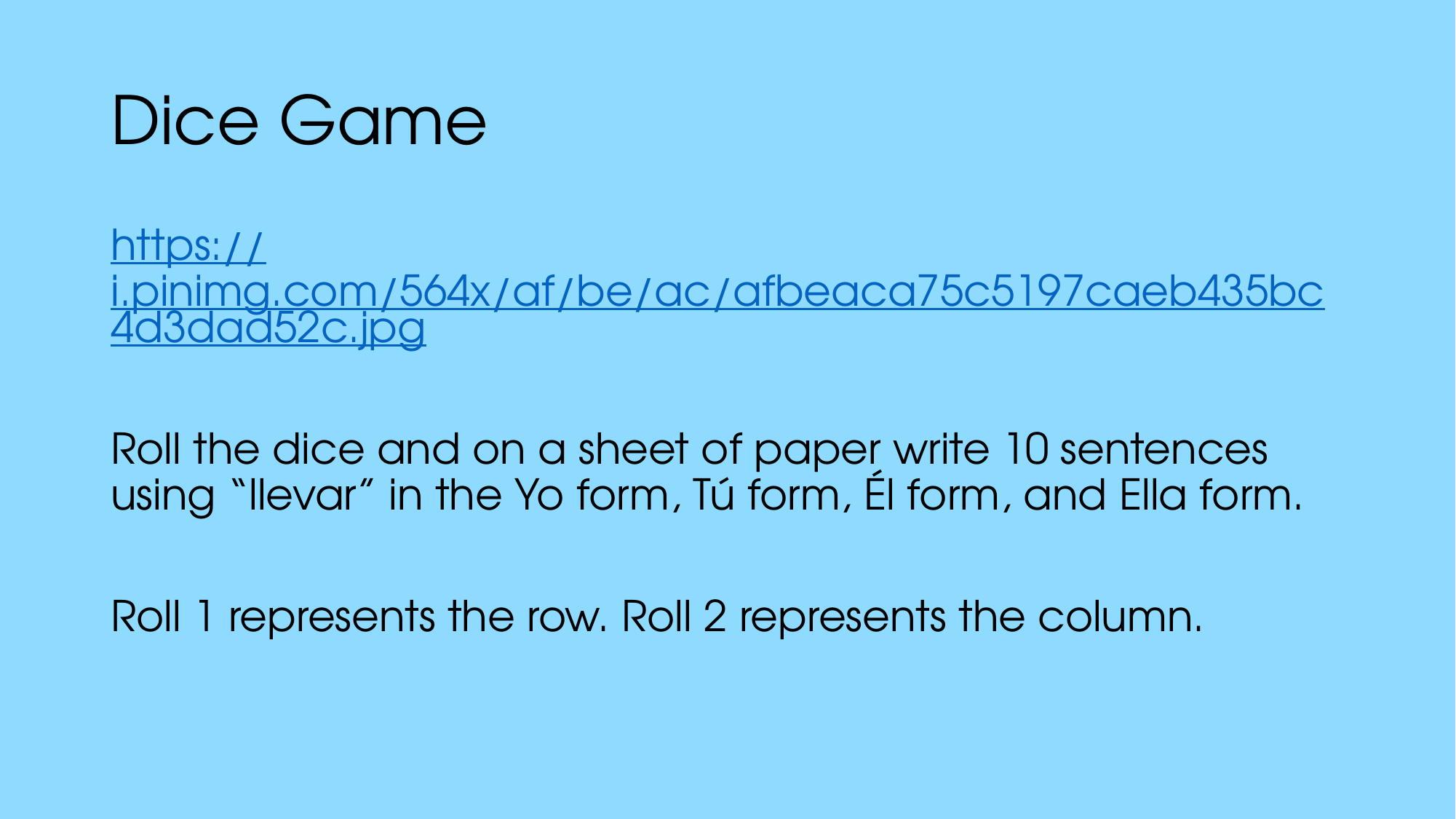

# Dice Game
https://i.pinimg.com/564x/af/be/ac/afbeaca75c5197caeb435bc4d3dad52c.jpg

Roll the dice and on a sheet of paper write 10 sentences using “llevar” in the Yo form, Tú form, Él form, and Ella form.

Roll 1 represents the row. Roll 2 represents the column.